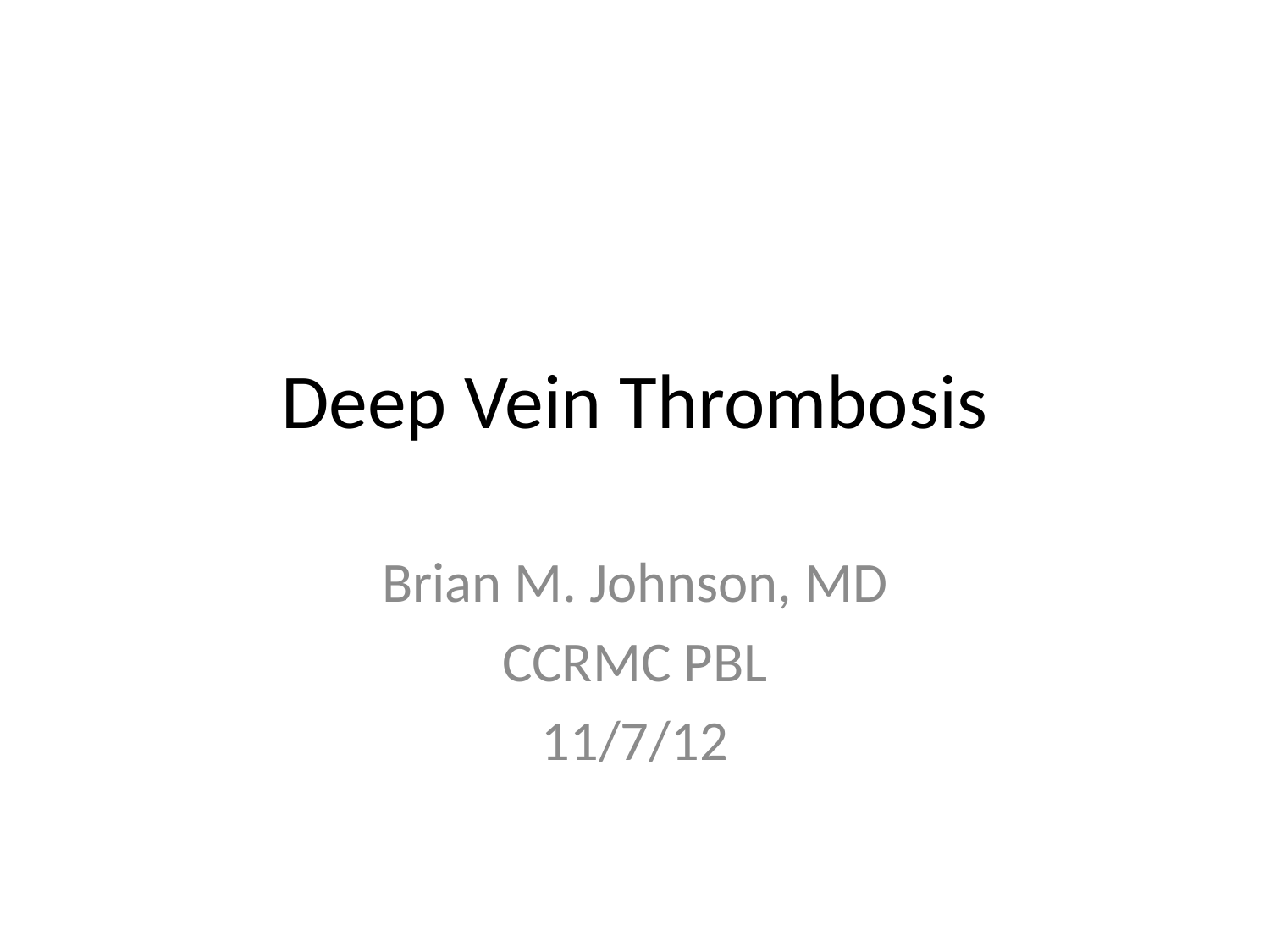

# Deep Vein Thrombosis
Brian M. Johnson, MD
CCRMC PBL
11/7/12